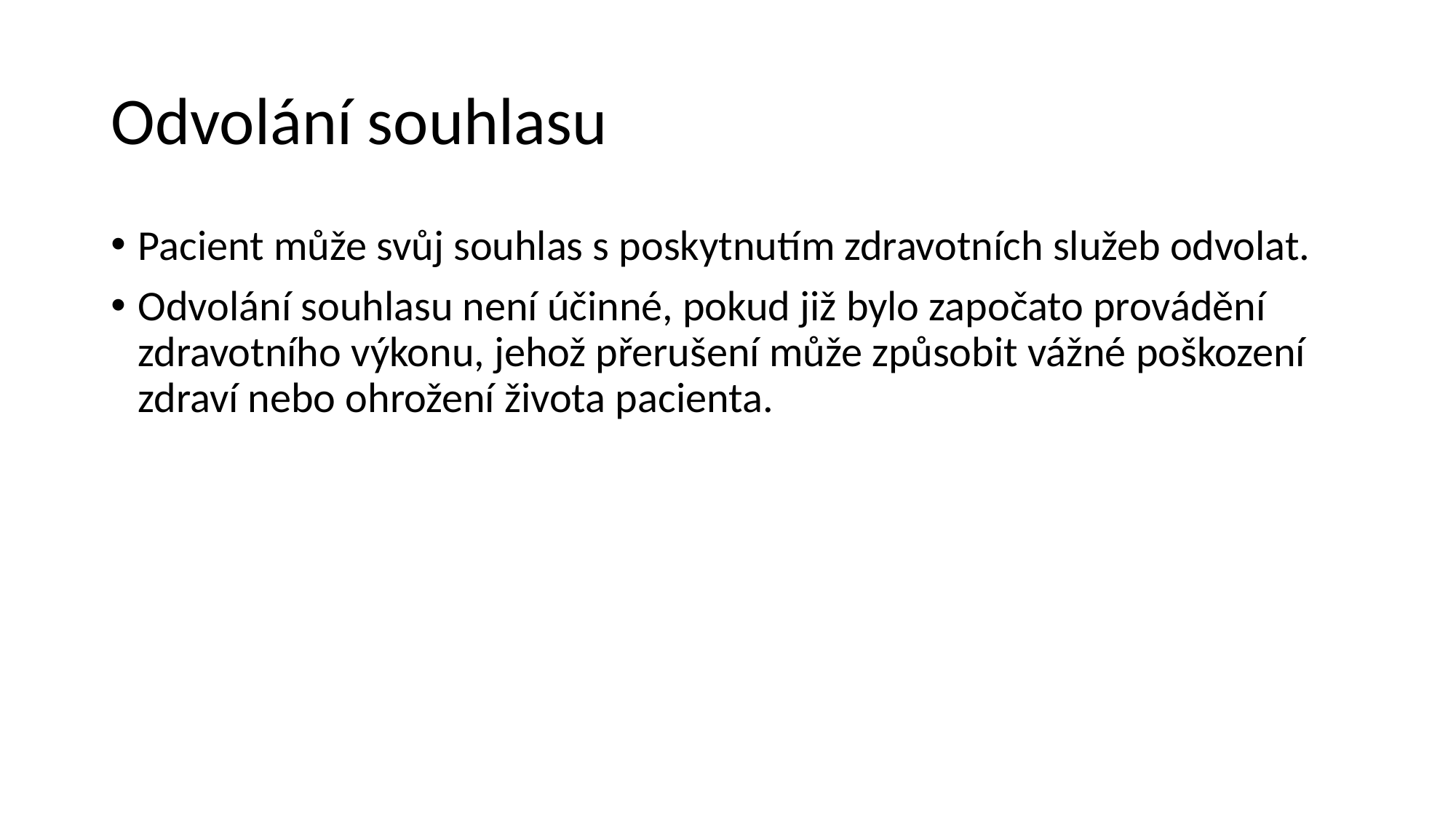

# Odvolání souhlasu
Pacient může svůj souhlas s poskytnutím zdravotních služeb odvolat.
Odvolání souhlasu není účinné, pokud již bylo započato provádění zdravotního výkonu, jehož přerušení může způsobit vážné poškození zdraví nebo ohrožení života pacienta.